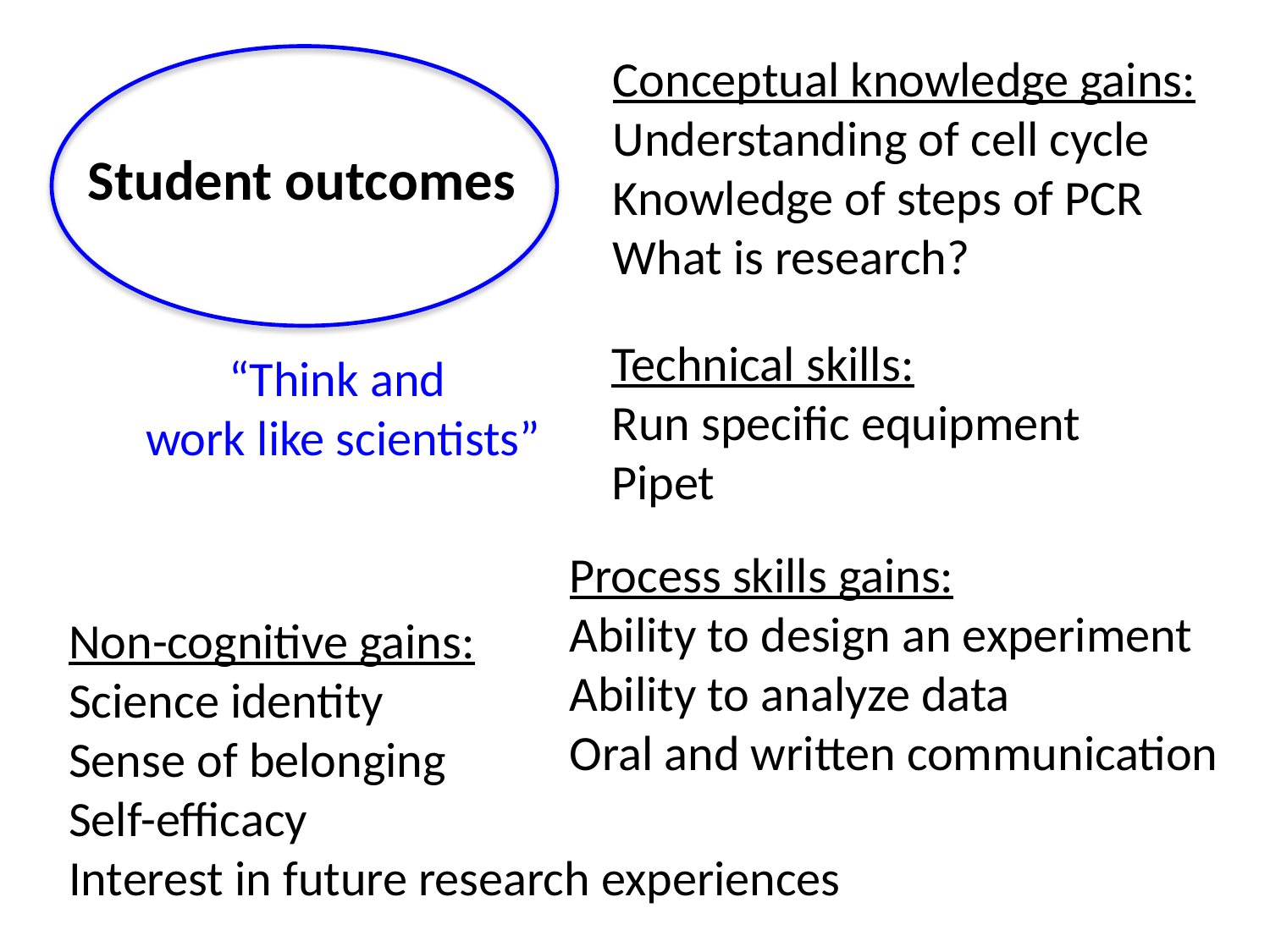

Conceptual knowledge gains:
Understanding of cell cycle
Knowledge of steps of PCR
What is research?

Student outcomes
Technical skills:
Run specific equipment
Pipet
“Think and
work like scientists”
Process skills gains:
Ability to design an experiment
Ability to analyze data
Oral and written communication
Non-cognitive gains:
Science identity
Sense of belonging
Self-efficacy
Interest in future research experiences